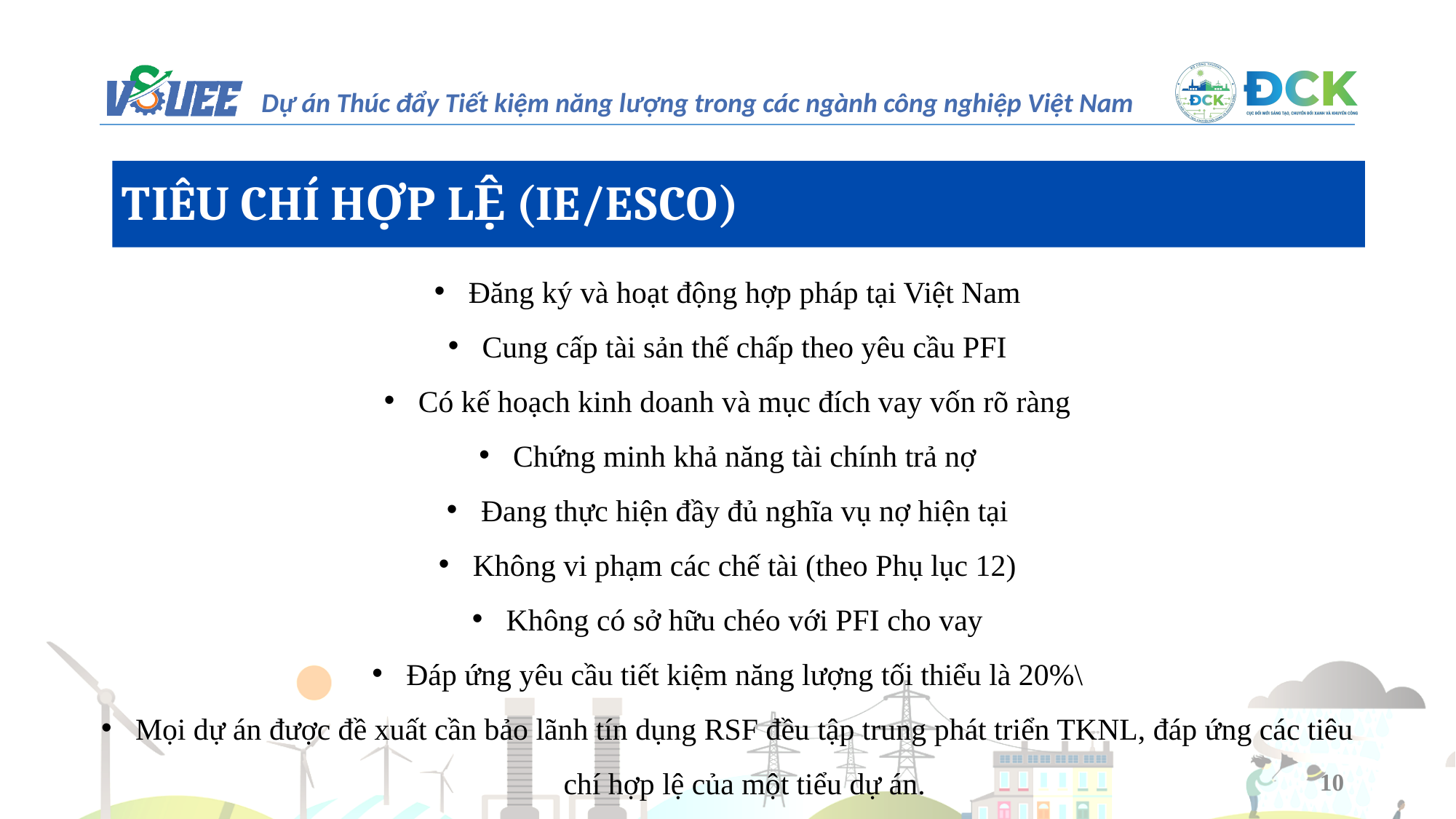

TIÊU CHÍ HỢP LỆ (IE/ESCO)
Đăng ký và hoạt động hợp pháp tại Việt Nam
Cung cấp tài sản thế chấp theo yêu cầu PFI
Có kế hoạch kinh doanh và mục đích vay vốn rõ ràng
Chứng minh khả năng tài chính trả nợ
Đang thực hiện đầy đủ nghĩa vụ nợ hiện tại
Không vi phạm các chế tài (theo Phụ lục 12)
Không có sở hữu chéo với PFI cho vay
Đáp ứng yêu cầu tiết kiệm năng lượng tối thiểu là 20%\
Mọi dự án được đề xuất cần bảo lãnh tín dụng RSF đều tập trung phát triển TKNL, đáp ứng các tiêu chí hợp lệ của một tiểu dự án.
10